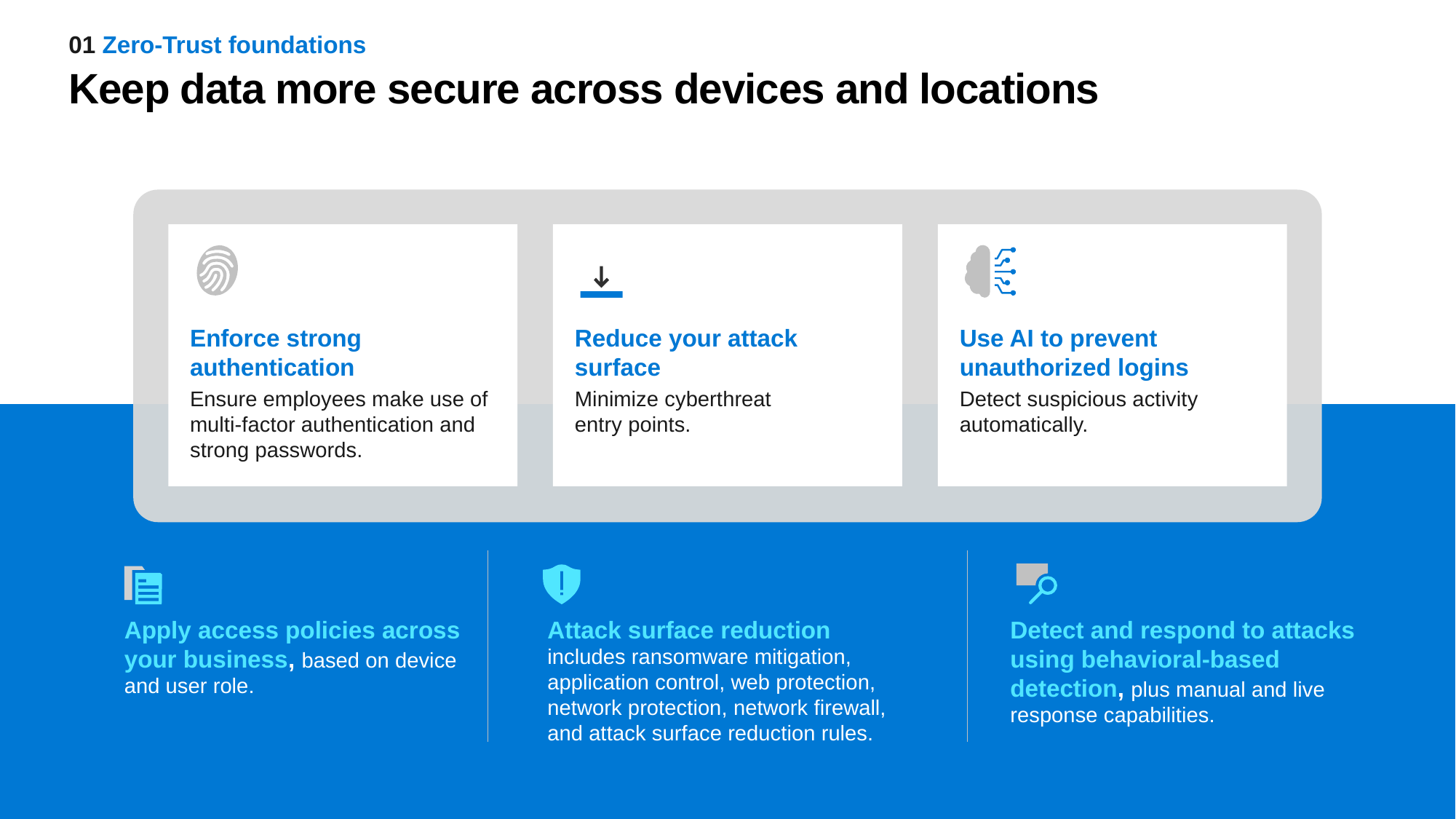

01 Zero-Trust foundations
# Keep data more secure across devices and locations

Enforce strong authentication
Ensure employees make use of multi-factor authentication and strong passwords.

Reduce your attack surface
Minimize cyberthreat
entry points.

Use AI to prevent unauthorized logins
Detect suspicious activity automatically.

Apply access policies across your business, based on device and user role.
Attack surface reduction includes ransomware mitigation, application control, web protection, network protection, network firewall, and attack surface reduction rules.
Detect and respond to attacks using behavioral-based detection, plus manual and live response capabilities.